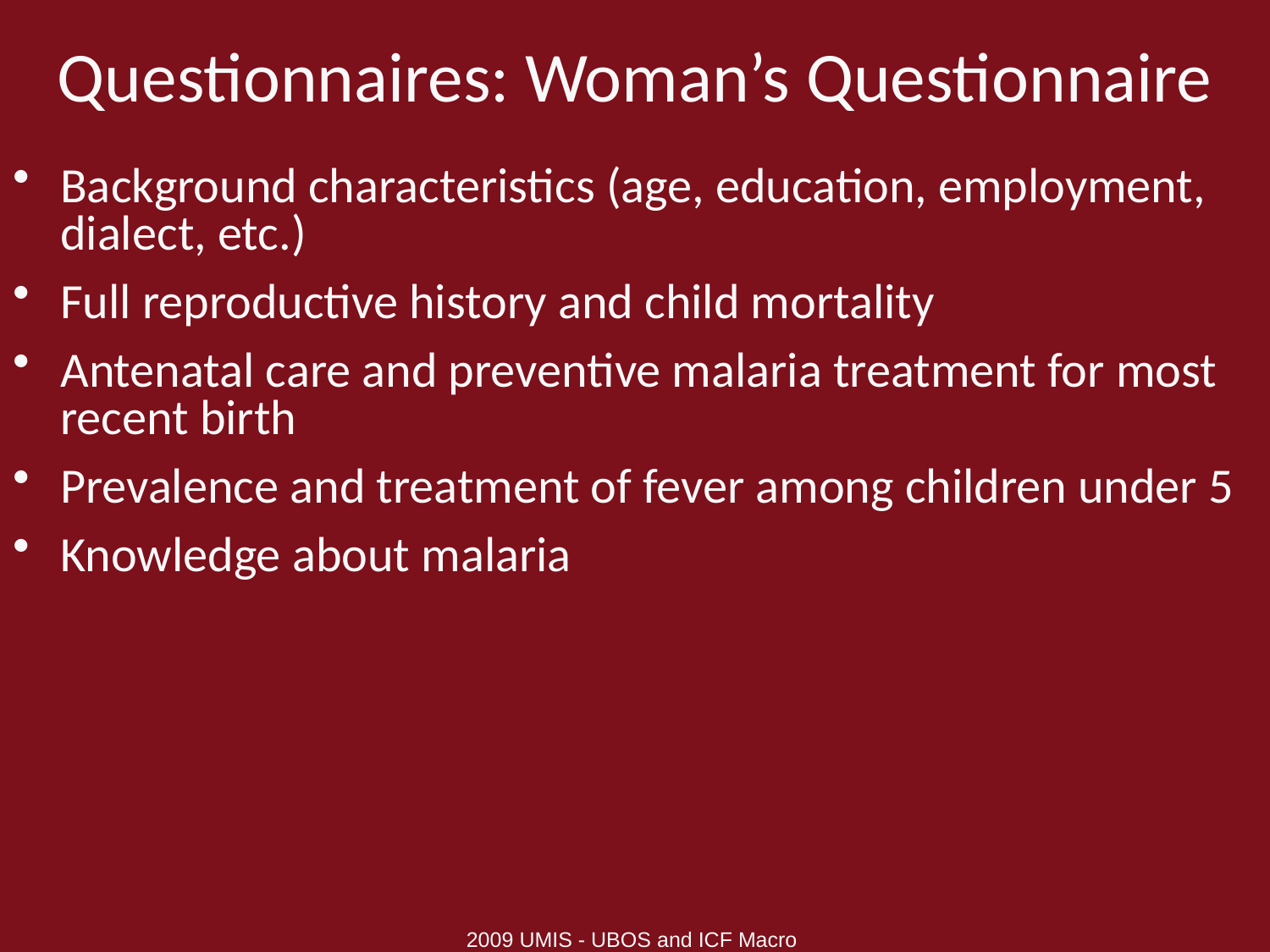

# Questionnaires: Woman’s Questionnaire
Background characteristics (age, education, employment, dialect, etc.)
Full reproductive history and child mortality
Antenatal care and preventive malaria treatment for most recent birth
Prevalence and treatment of fever among children under 5
Knowledge about malaria
2009 UMIS - UBOS and ICF Macro